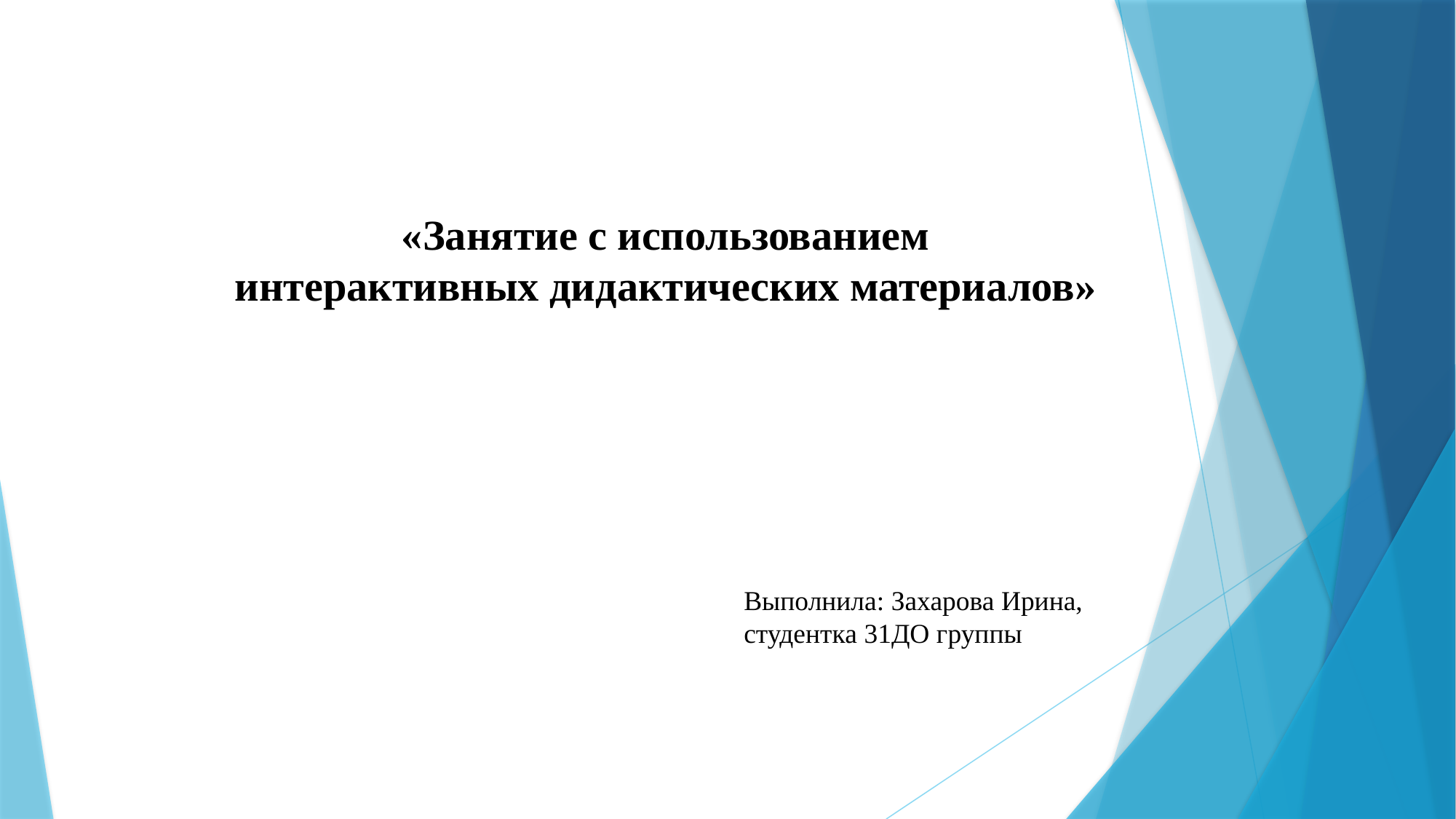

«Занятие с использованием
интерактивных дидактических материалов»
Выполнила: Захарова Ирина,
студентка 31ДО группы